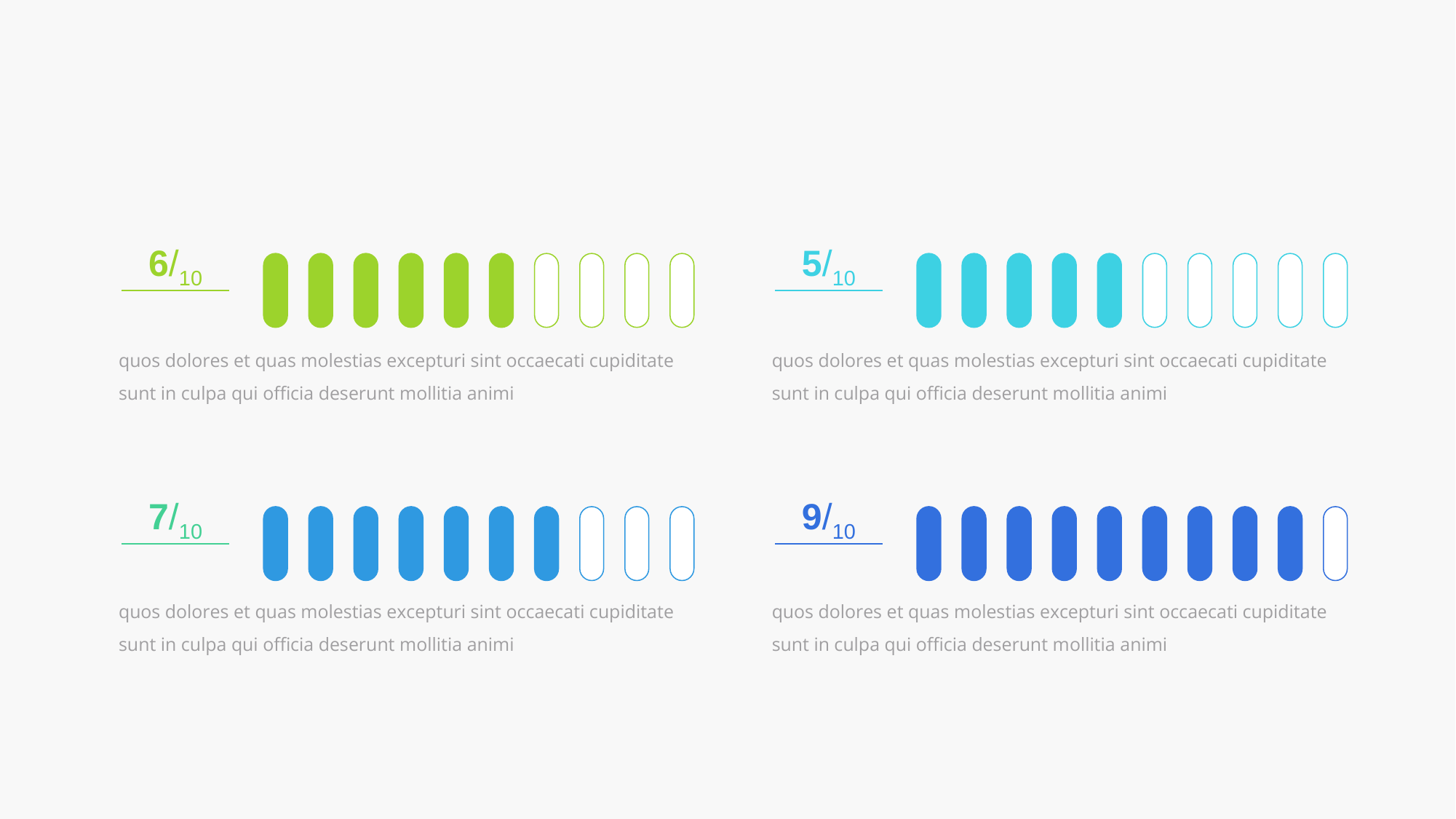

6/10

5/10

quos dolores et quas molestias excepturi sint occaecati cupiditate sunt in culpa qui officia deserunt mollitia animi
quos dolores et quas molestias excepturi sint occaecati cupiditate sunt in culpa qui officia deserunt mollitia animi
7/10

9/10

quos dolores et quas molestias excepturi sint occaecati cupiditate sunt in culpa qui officia deserunt mollitia animi
quos dolores et quas molestias excepturi sint occaecati cupiditate sunt in culpa qui officia deserunt mollitia animi